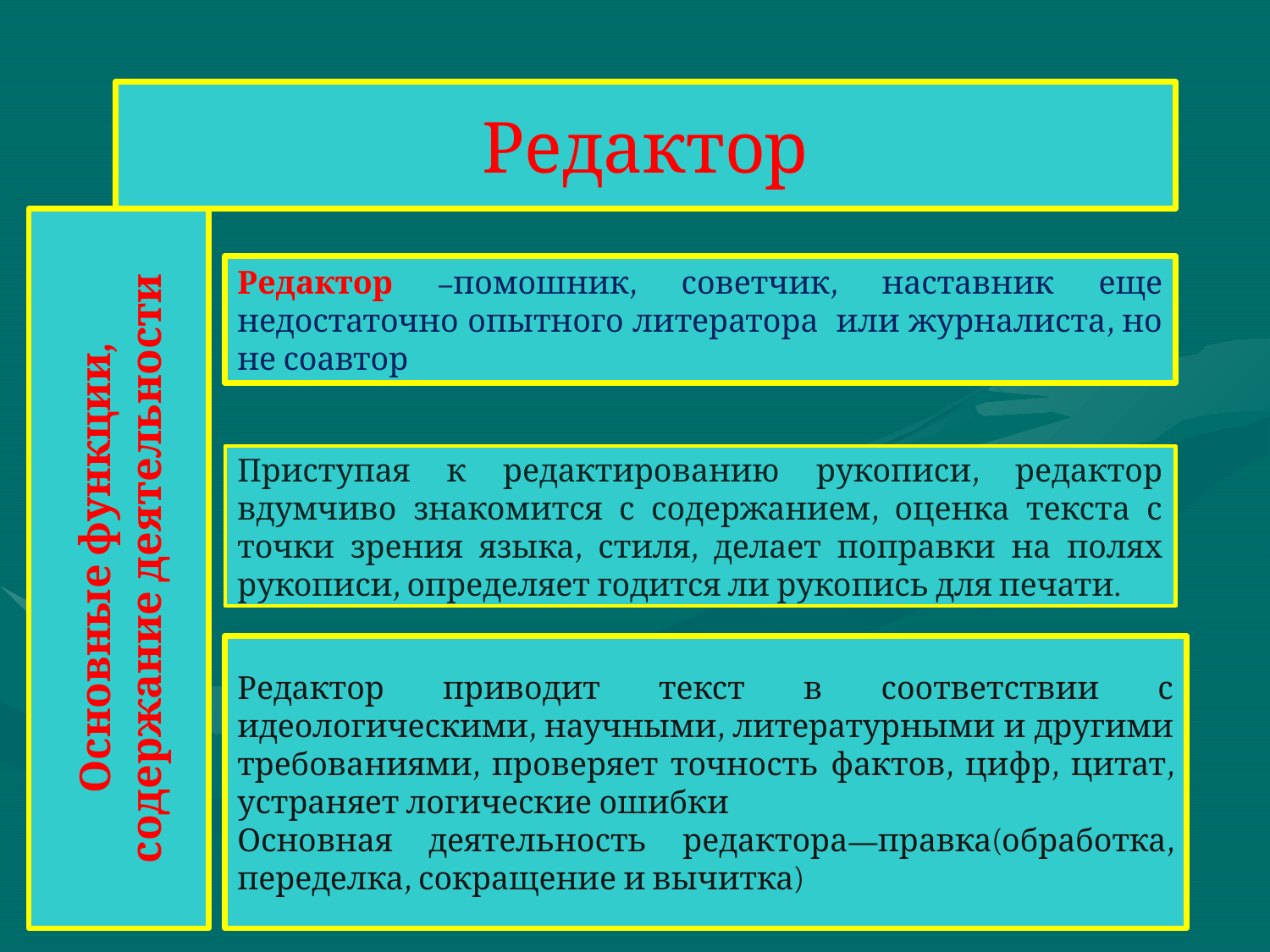

Редактор
Основные функции, содержание деятельности
Редактор –помошник, советчик, наставник еще недостаточно опытного литератора  или журналиста, но не соавтор
Приступая к редактированию рукописи, редактор вдумчиво знакомится с содержанием, оценка текста с точки зрения языка, стиля, делает поправки на полях рукописи, определяет годится ли рукопись для печати.
Редактор приводит текст в соответствии с идеологическими, научными, литературными и другими требованиями, проверяет точность фактов, цифр, цитат, устраняет логические ошибки
Основная деятельность редактора—правка(обработка, переделка, сокращение и вычитка)